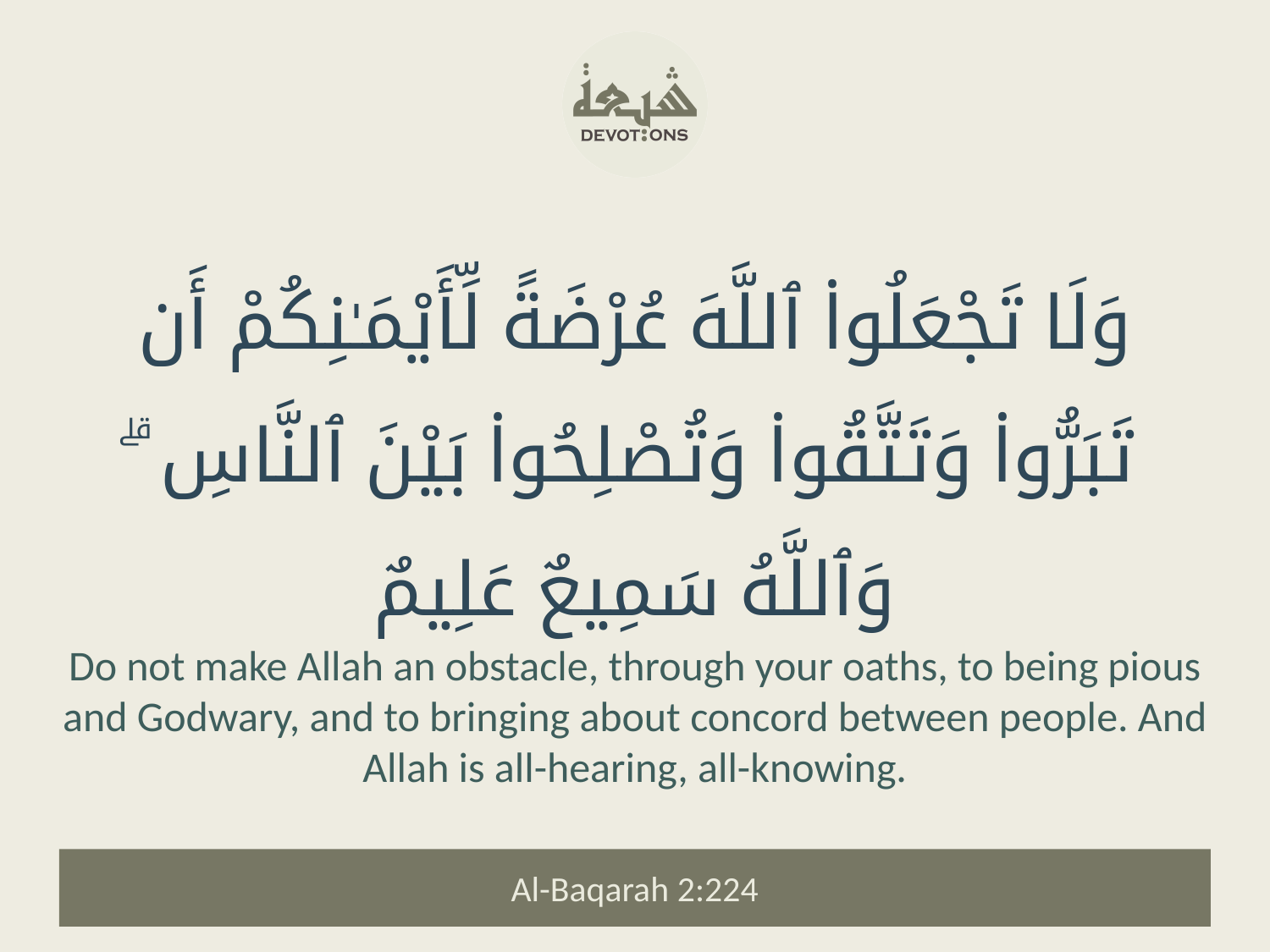

وَلَا تَجْعَلُوا۟ ٱللَّهَ عُرْضَةً لِّأَيْمَـٰنِكُمْ أَن تَبَرُّوا۟ وَتَتَّقُوا۟ وَتُصْلِحُوا۟ بَيْنَ ٱلنَّاسِ ۗ وَٱللَّهُ سَمِيعٌ عَلِيمٌ
Do not make Allah an obstacle, through your oaths, to being pious and Godwary, and to bringing about concord between people. And Allah is all-hearing, all-knowing.
Al-Baqarah 2:224